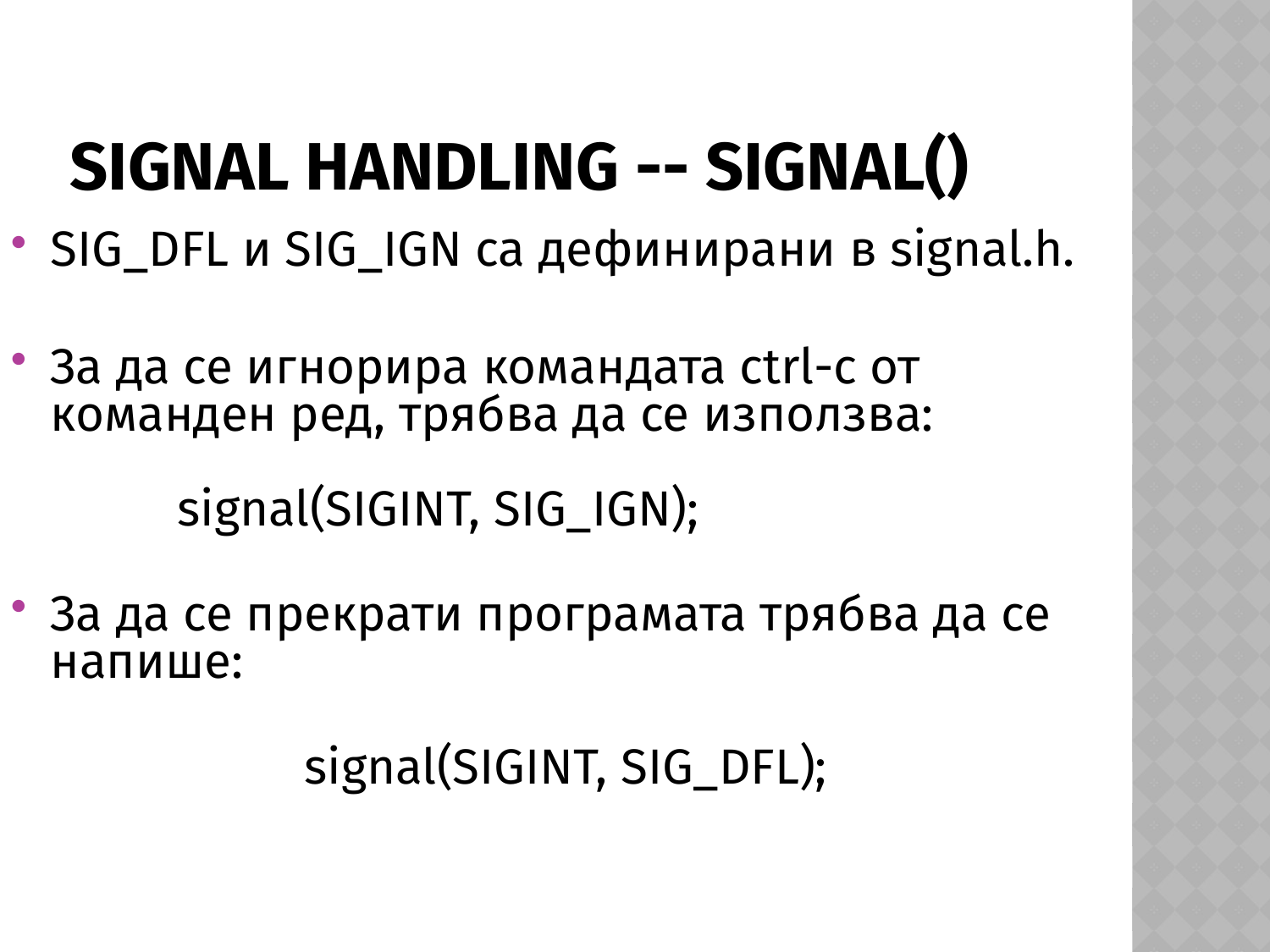

# Signal Handling -- signal()
SIG_DFL и SIG_IGN са дефинирани в signal.h.
За да се игнорира командата ctrl-c от команден ред, трябва да се използва:
	signal(SIGINT, SIG_IGN);
За да се прекрати програмата трябва да се напише:
   		signal(SIGINT, SIG_DFL);